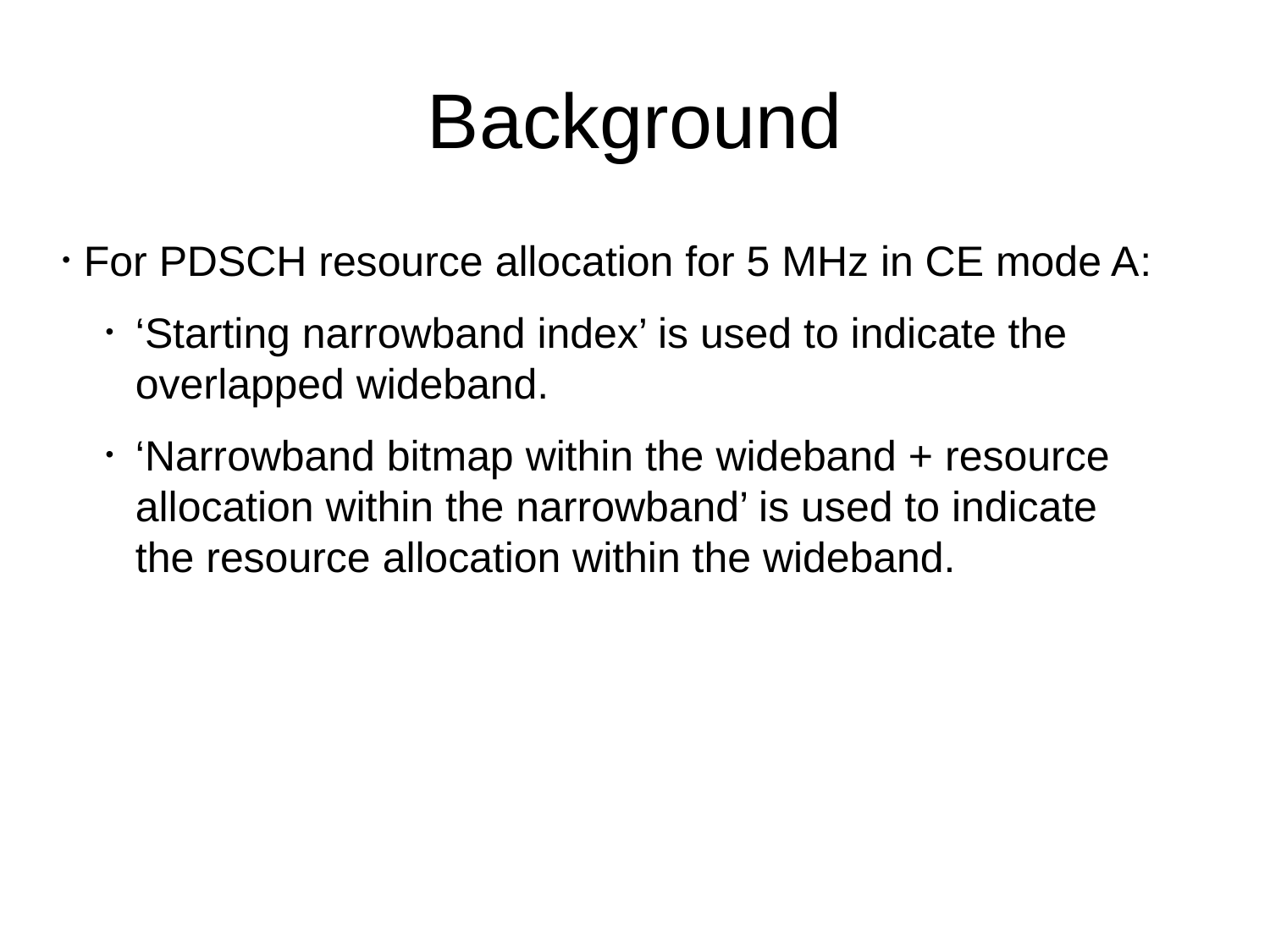

# Background
 For PDSCH resource allocation for 5 MHz in CE mode A:
‘Starting narrowband index’ is used to indicate the overlapped wideband.
‘Narrowband bitmap within the wideband + resource allocation within the narrowband’ is used to indicate the resource allocation within the wideband.